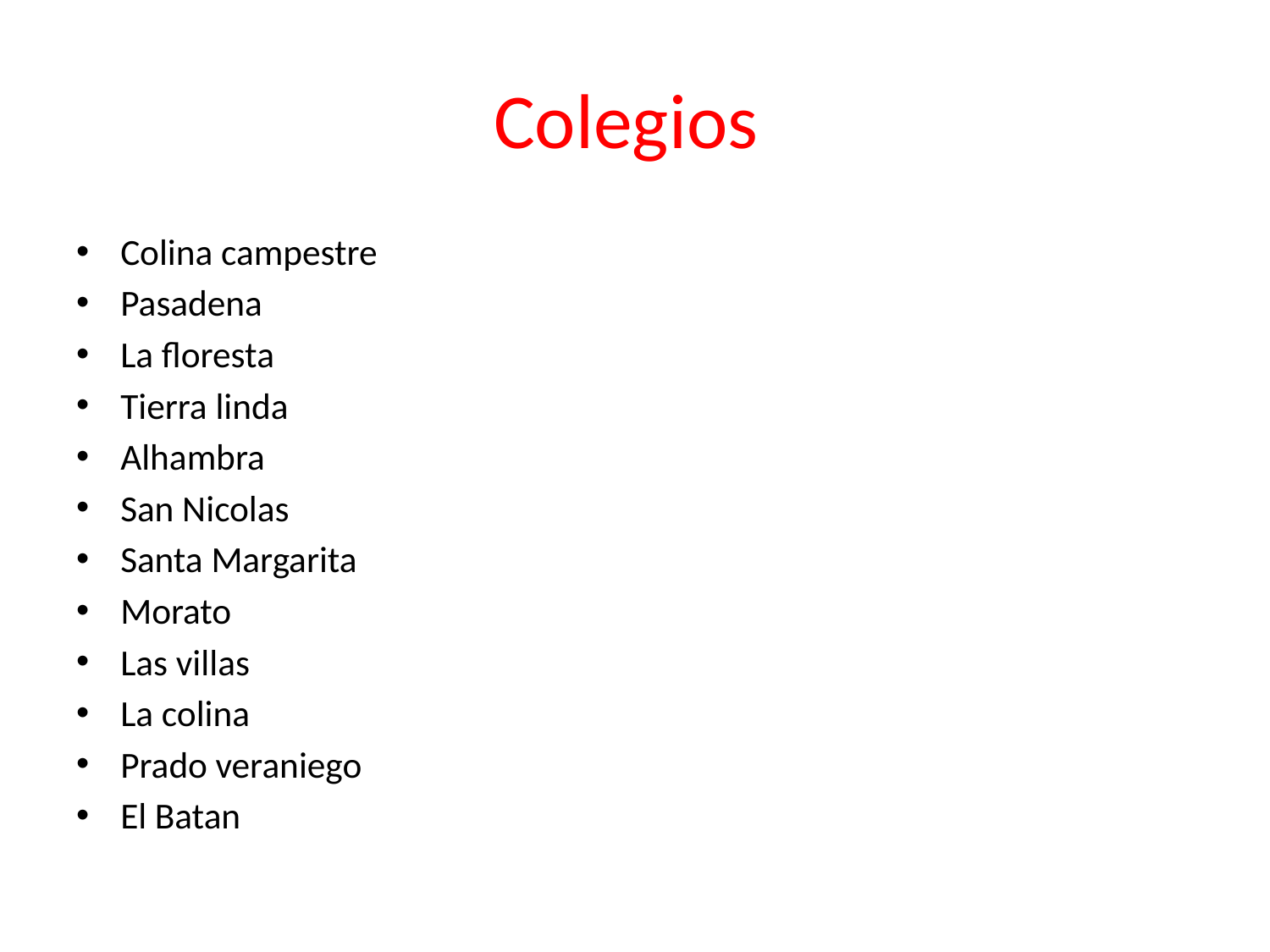

# Colegios
Colina campestre
Pasadena
La floresta
Tierra linda
Alhambra
San Nicolas
Santa Margarita
Morato
Las villas
La colina
Prado veraniego
El Batan